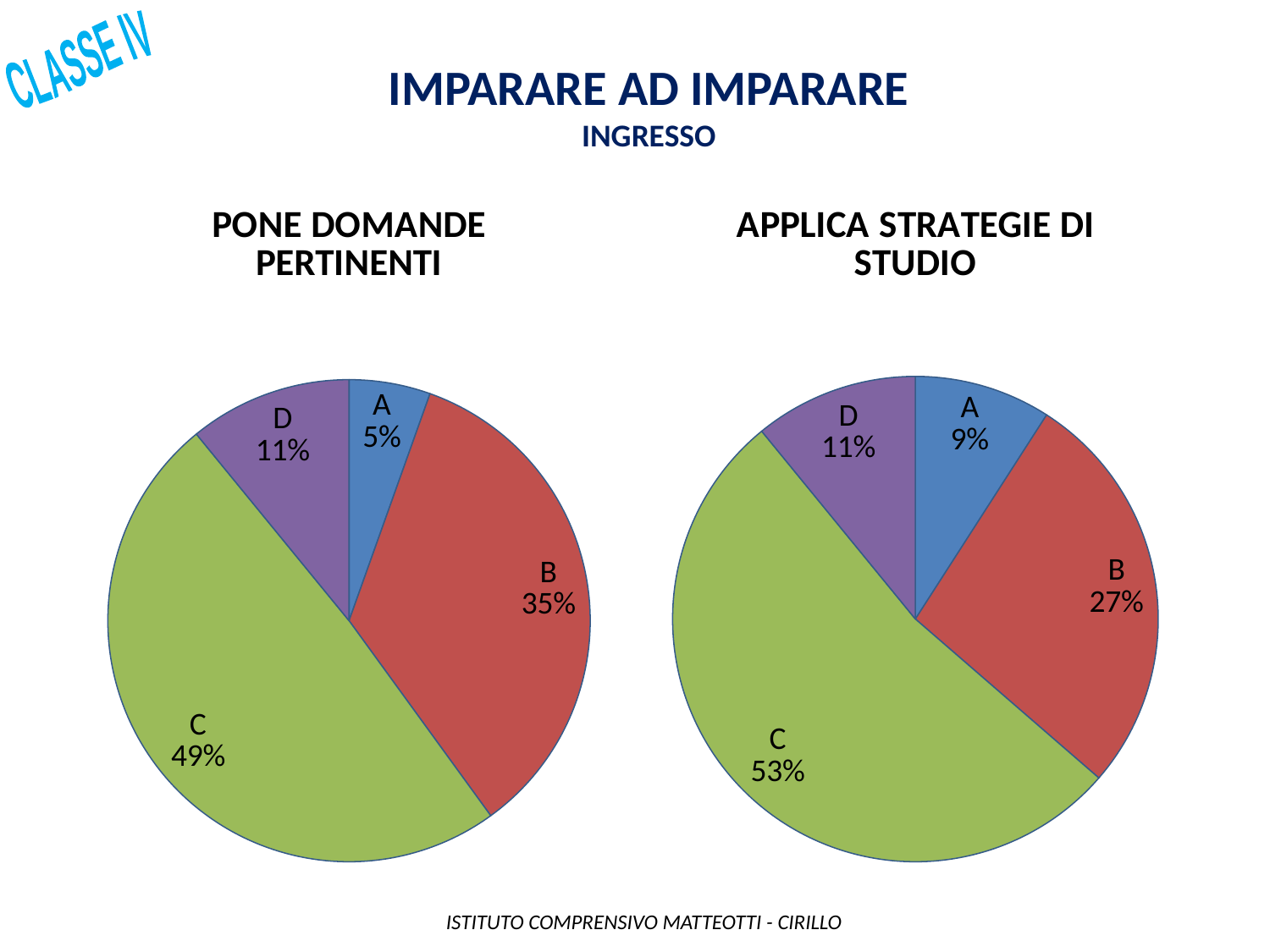

CLASSE IV
Imparare ad imparare
INGRESSO

### Chart: PONE DOMANDE PERTINENTI

| Category |  |
|---|---|
| A | 3.0 |
| B | 19.0 |
| C | 27.0 |
| D | 6.0 |

### Chart: APPLICA STRATEGIE DI STUDIO

| Category |  |
|---|---|
| A | 5.0 |
| B | 15.0 |
| C | 29.0 |
| D | 6.0 |
 ISTITUTO COMPRENSIVO MATTEOTTI - CIRILLO